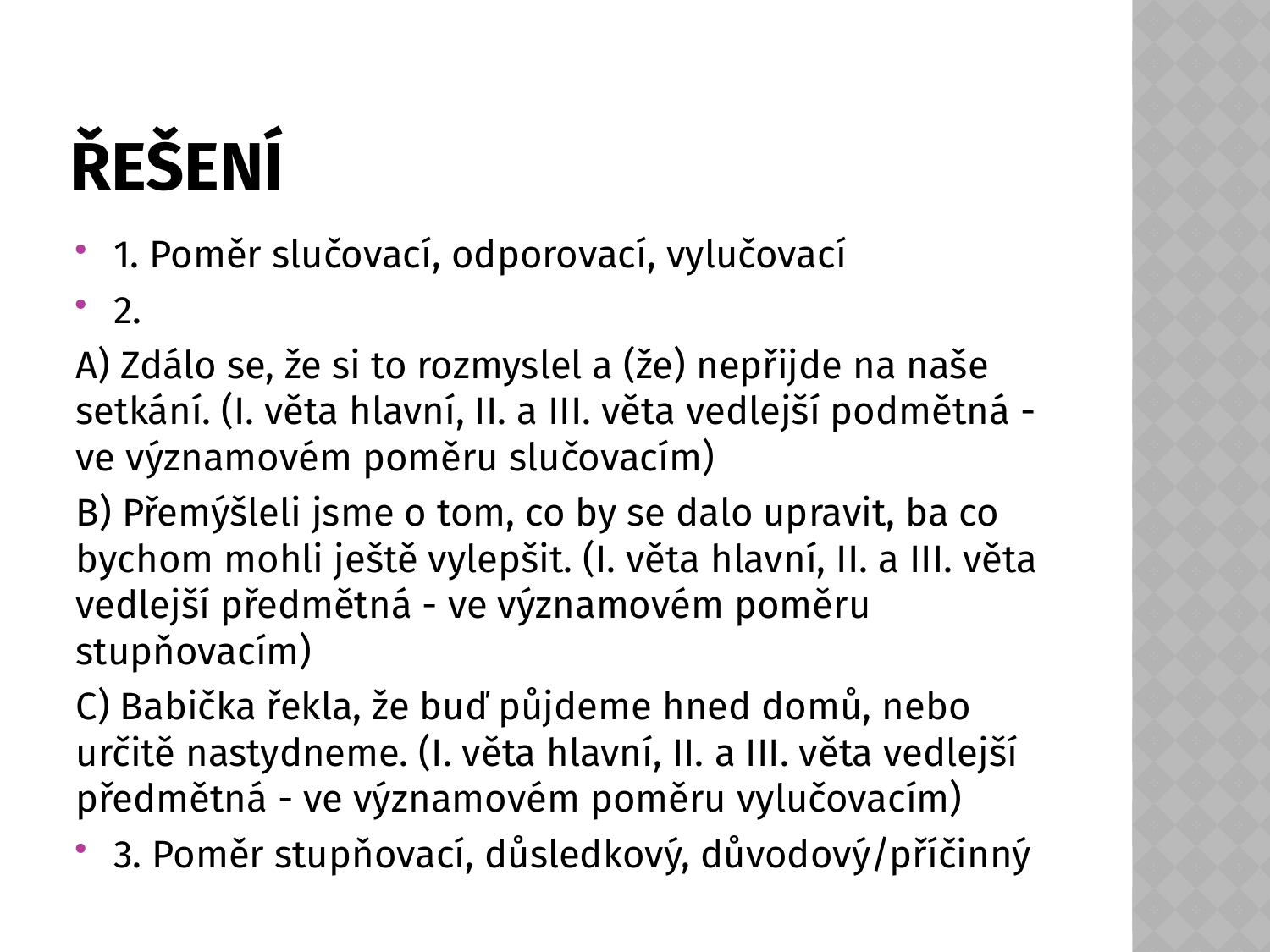

# řešení
1. Poměr slučovací, odporovací, vylučovací
2.
A) Zdálo se, že si to rozmyslel a (že) nepřijde na naše setkání. (I. věta hlavní, II. a III. věta vedlejší podmětná - ve významovém poměru slučovacím)
B) Přemýšleli jsme o tom, co by se dalo upravit, ba co bychom mohli ještě vylepšit. (I. věta hlavní, II. a III. věta vedlejší předmětná - ve významovém poměru stupňovacím)
C) Babička řekla, že buď půjdeme hned domů, nebo určitě nastydneme. (I. věta hlavní, II. a III. věta vedlejší předmětná - ve významovém poměru vylučovacím)
3. Poměr stupňovací, důsledkový, důvodový/příčinný